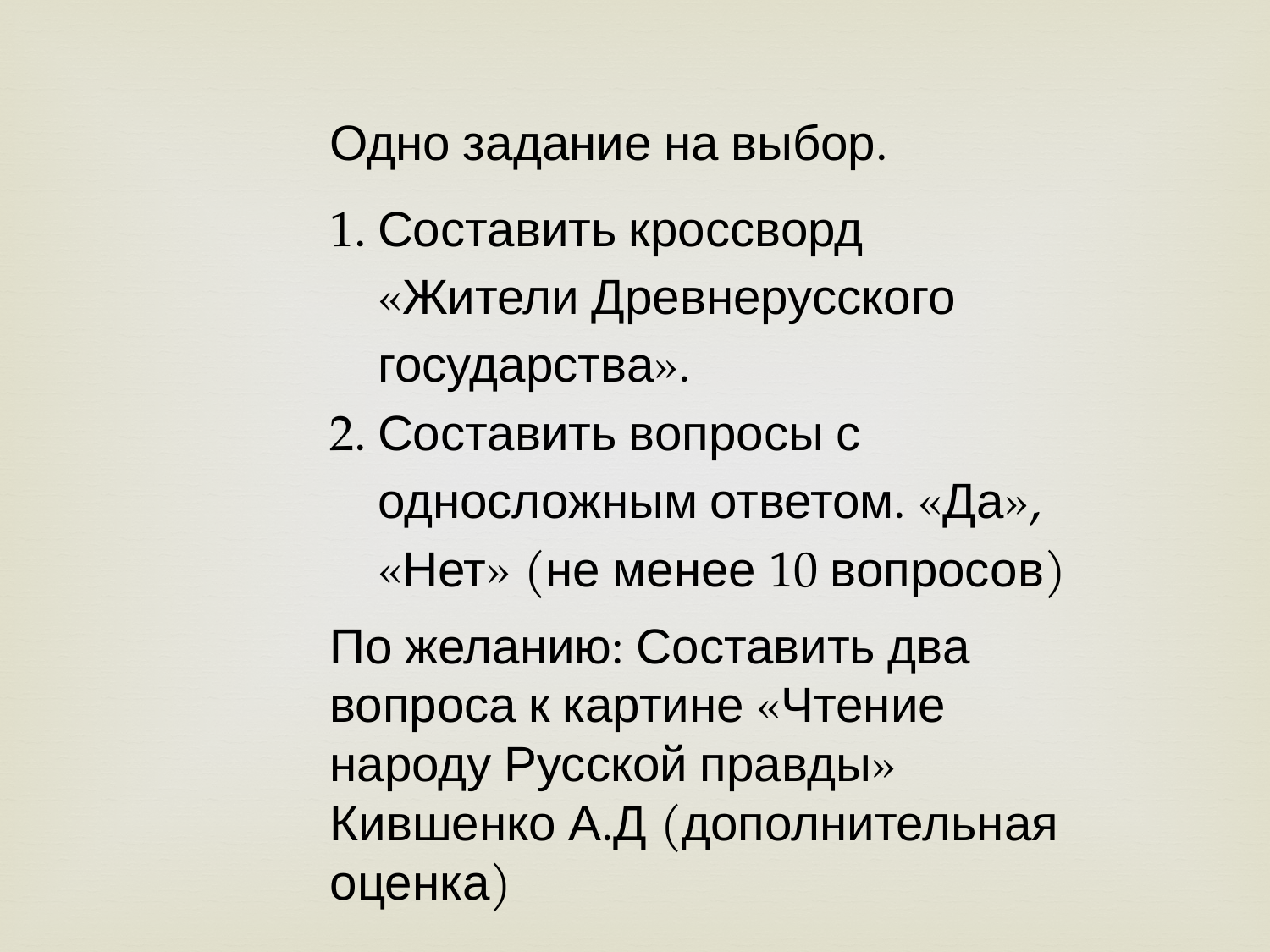

Одно задание на выбор.
Составить кроссворд «Жители Древнерусского государства».
Составить вопросы с  односложным ответом. «Да», «Нет» (не менее 10 вопросов)
По желанию: Составить два  вопроса к картине «Чтение народу Русской правды» Кившенко А.Д (дополнительная оценка)